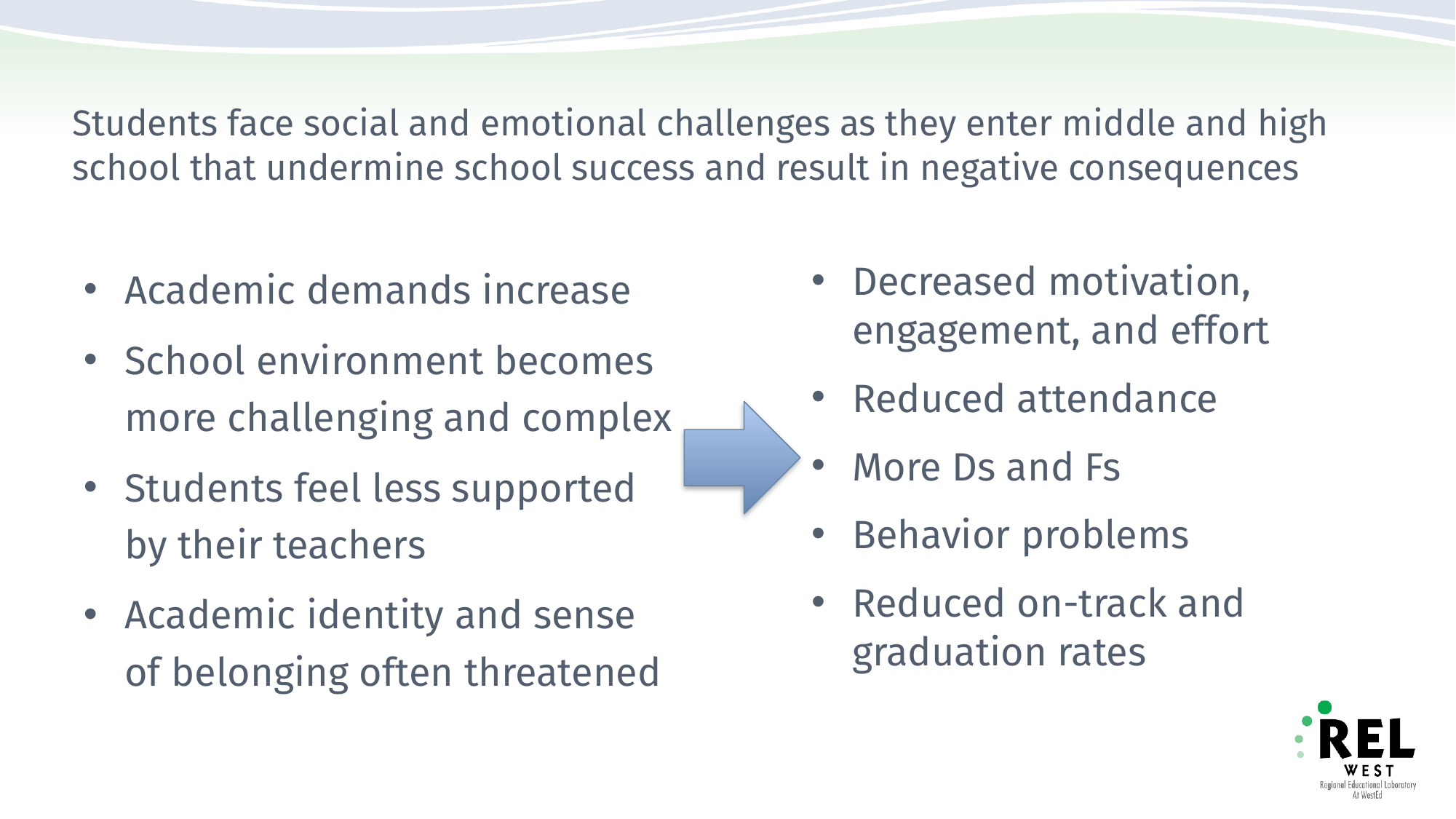

# Students face social and emotional challenges as they enter middle and high school that undermine school success and result in negative consequences
Academic demands increase
School environment becomes more challenging and complex
Students feel less supported by their teachers
Academic identity and sense of belonging often threatened
Decreased motivation, engagement, and effort
Reduced attendance
More Ds and Fs
Behavior problems
Reduced on-track and graduation rates